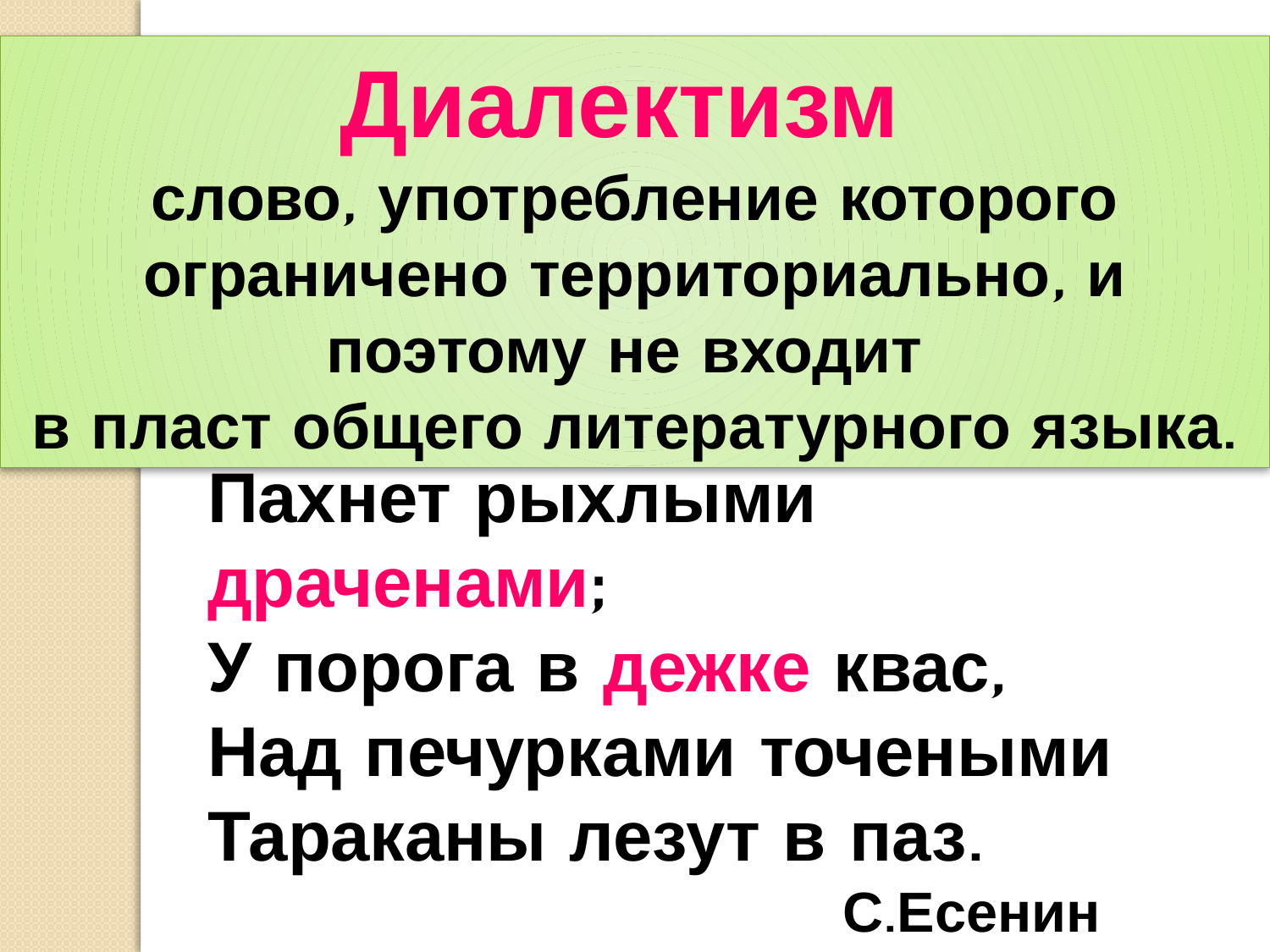

Диалектизм
слово, употребление которого ограничено территориально, и поэтому не входит
в пласт общего литературного языка.
Пахнет рыхлыми драченами;
У порога в дежке квас,
Над печурками точеными Тараканы лезут в паз.
					С.Есенин